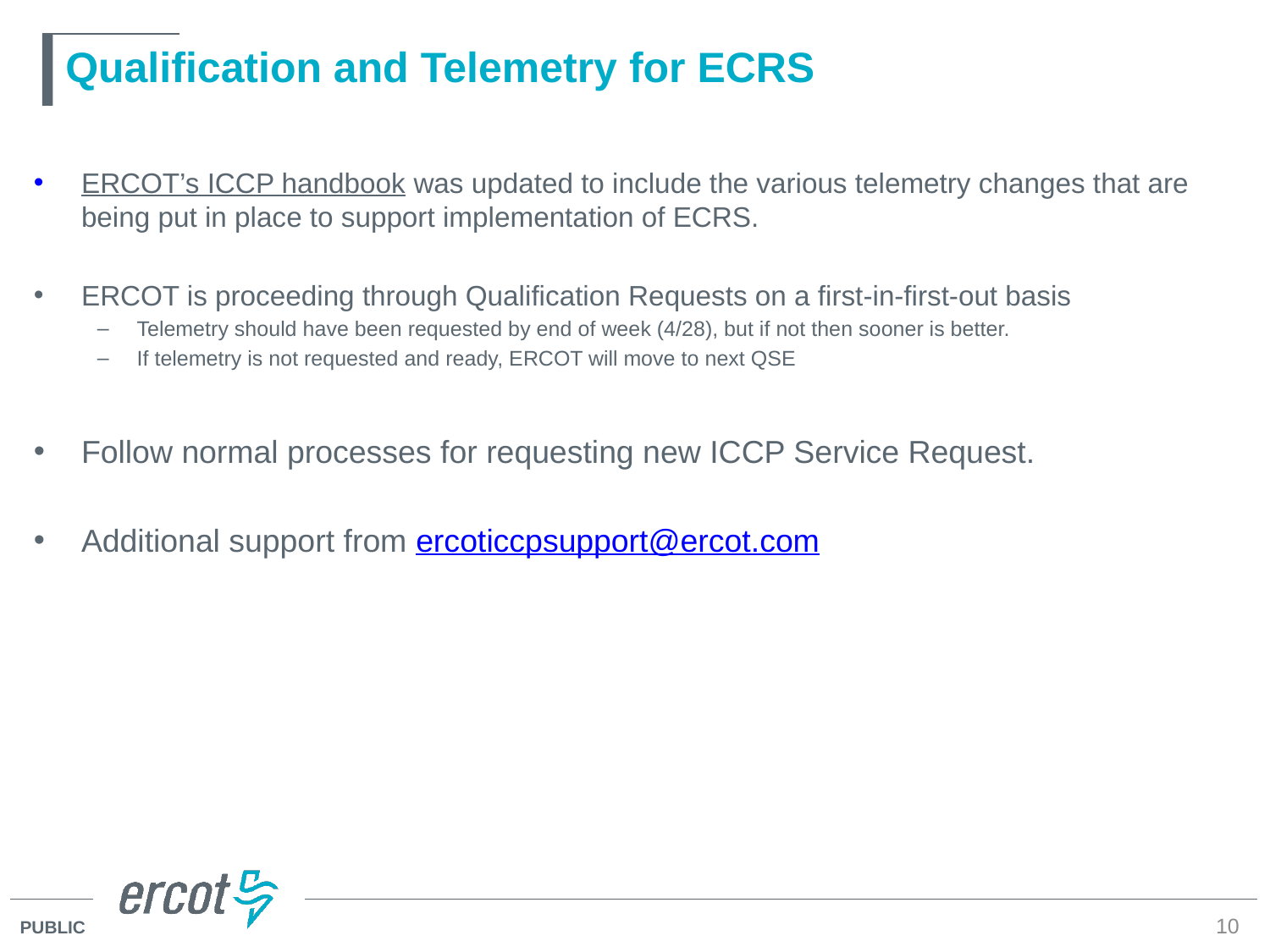

# Qualification and Telemetry for ECRS
ERCOT’s ICCP handbook was updated to include the various telemetry changes that are being put in place to support implementation of ECRS.

ERCOT is proceeding through Qualification Requests on a first-in-first-out basis
Telemetry should have been requested by end of week (4/28), but if not then sooner is better.
If telemetry is not requested and ready, ERCOT will move to next QSE

Follow normal processes for requesting new ICCP Service Request.

Additional support from ercoticcpsupport@ercot.com

10